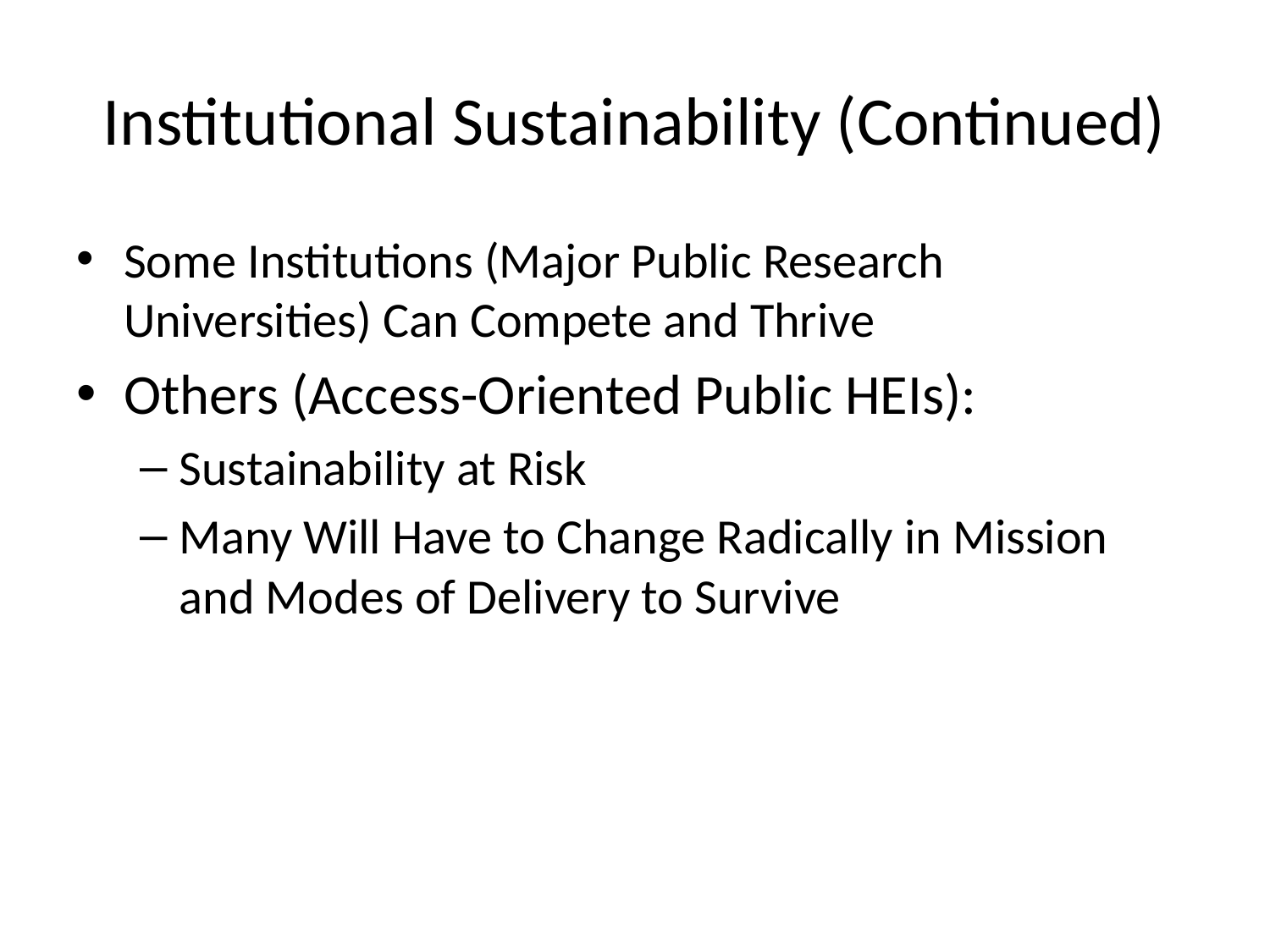

# Institutional Sustainability (Continued)
Some Institutions (Major Public Research Universities) Can Compete and Thrive
Others (Access-Oriented Public HEIs):
Sustainability at Risk
Many Will Have to Change Radically in Mission and Modes of Delivery to Survive